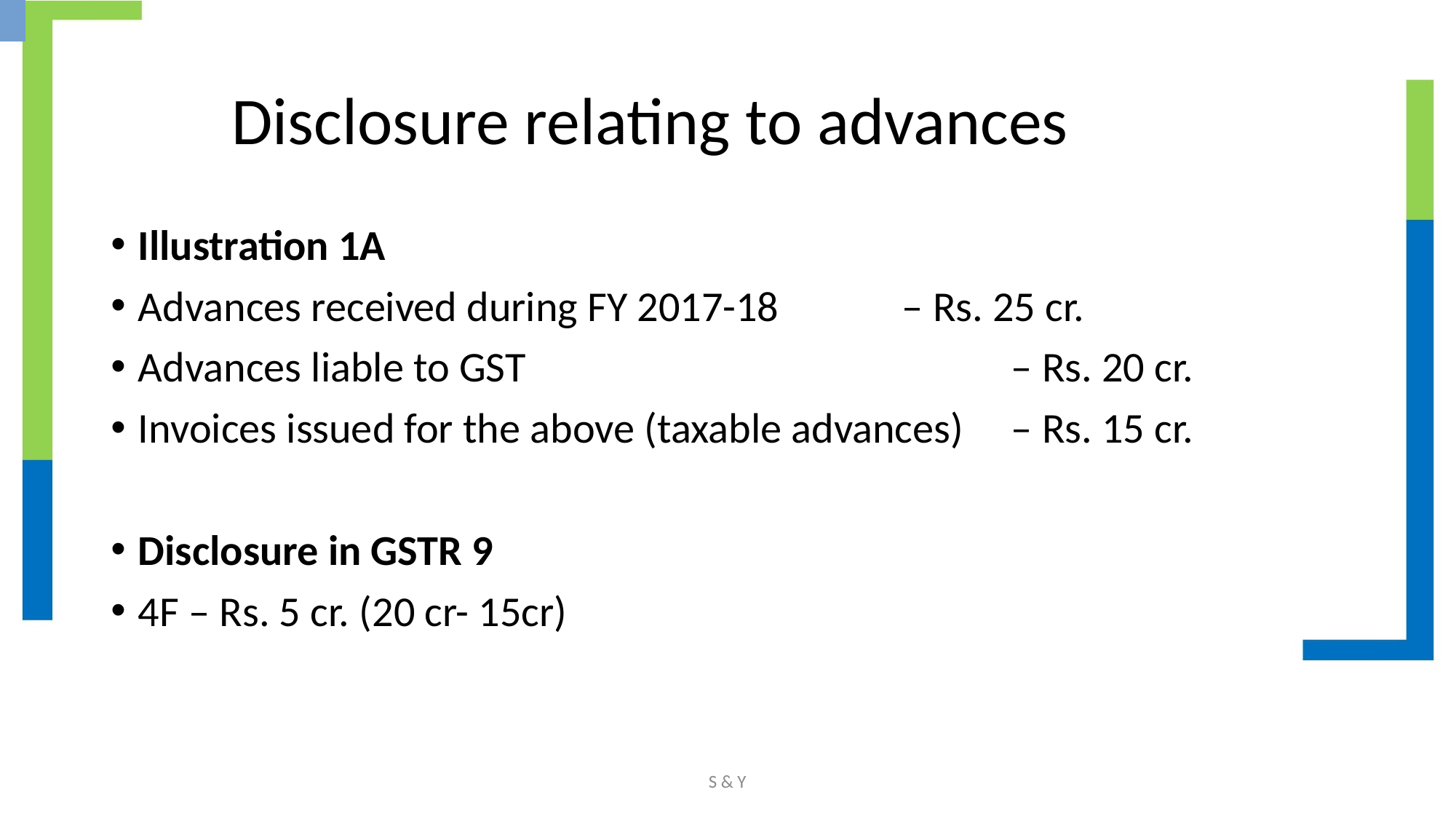

# Disclosure relating to advances
Illustration 1A
Advances received during FY 2017-18 		– Rs. 25 cr.
Advances liable to GST 					– Rs. 20 cr.
Invoices issued for the above (taxable advances) 	– Rs. 15 cr.

Disclosure in GSTR 9
4F – Rs. 5 cr. (20 cr- 15cr)
S & Y